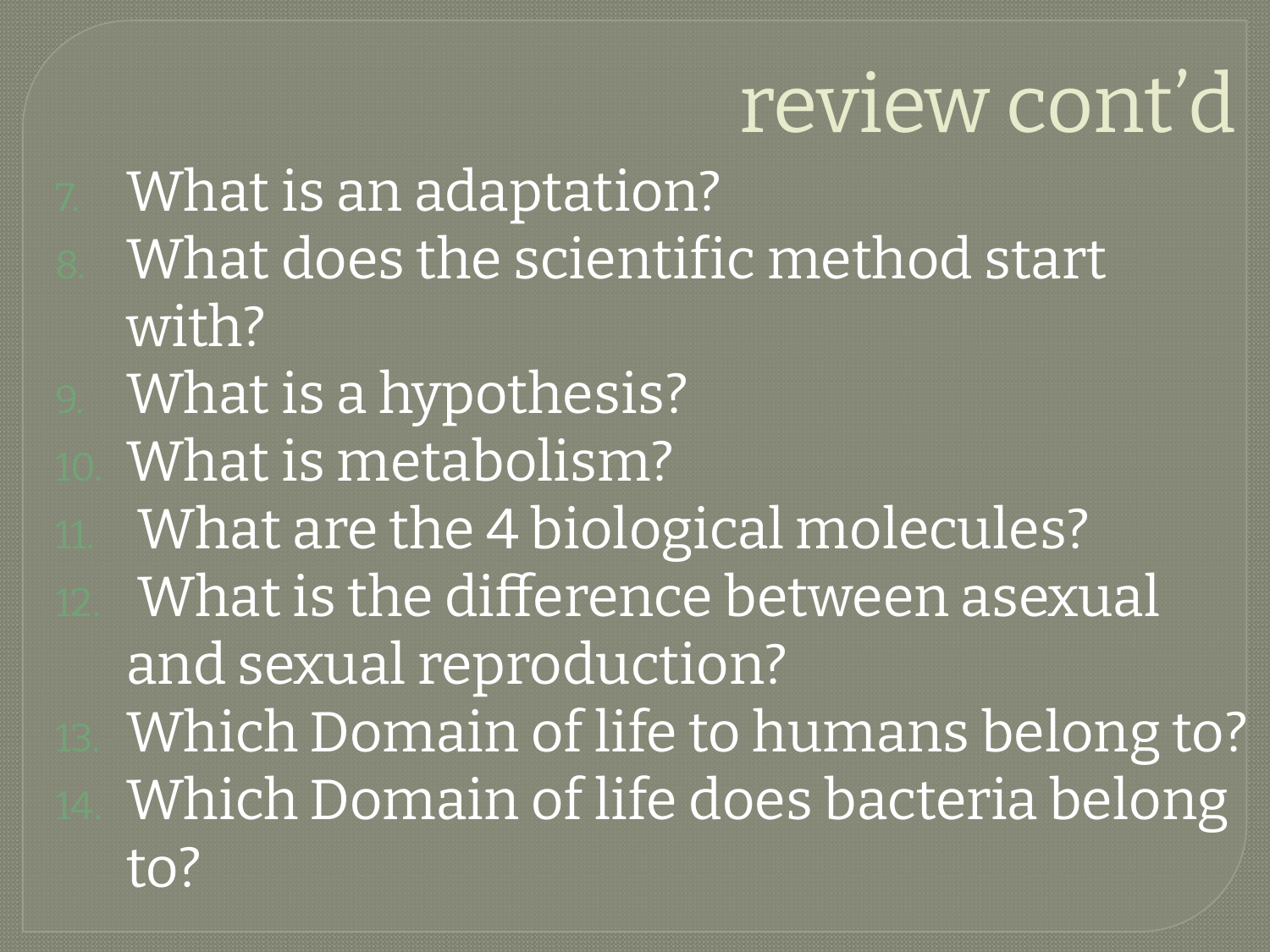

# review cont’d
What is an adaptation?
What does the scientific method start with?
What is a hypothesis?
What is metabolism?
 What are the 4 biological molecules?
 What is the difference between asexual and sexual reproduction?
Which Domain of life to humans belong to?
Which Domain of life does bacteria belong to?